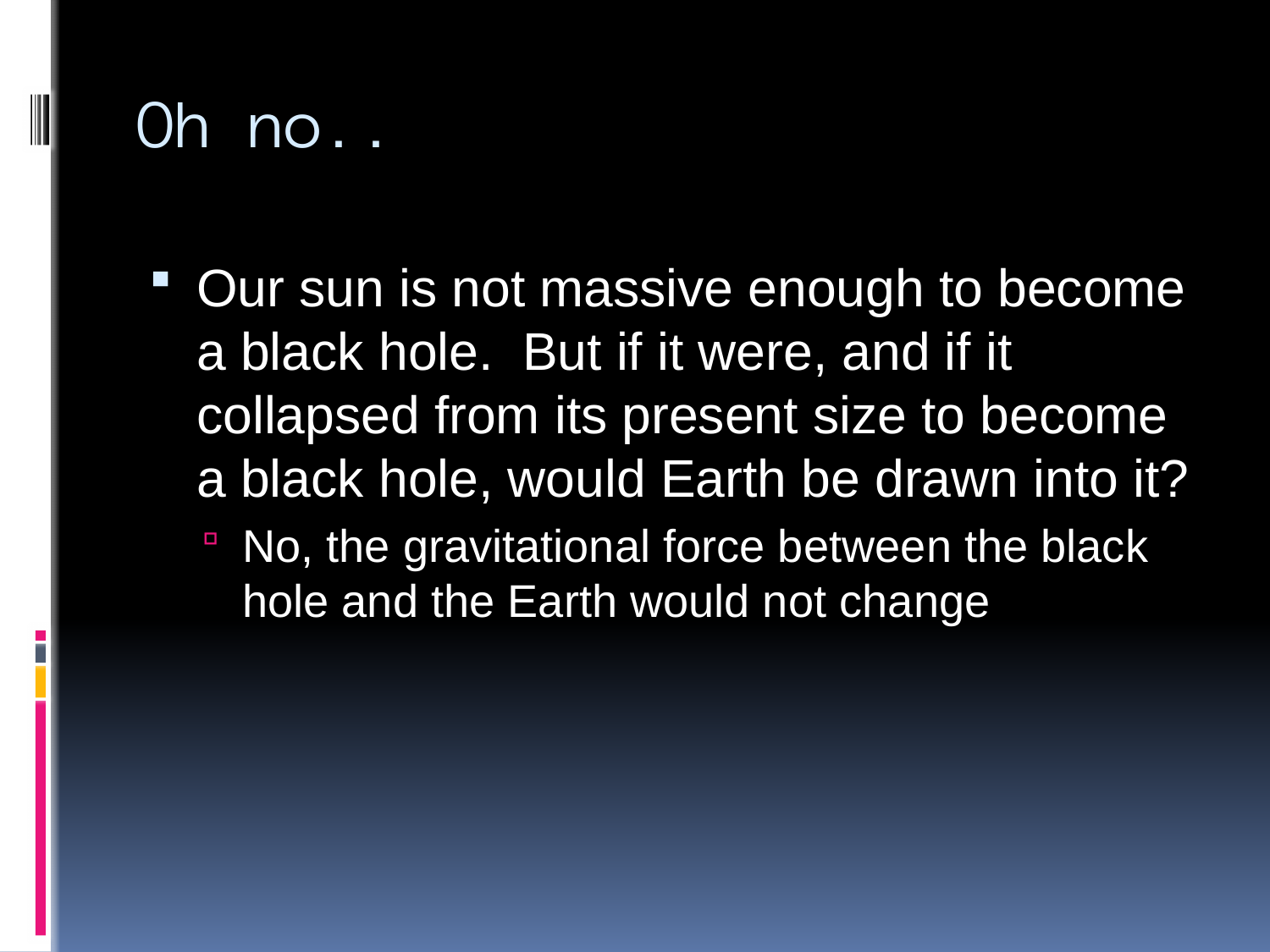

# Oh no..
Our sun is not massive enough to become a black hole.  But if it were, and if it collapsed from its present size to become a black hole, would Earth be drawn into it?
No, the gravitational force between the black hole and the Earth would not change